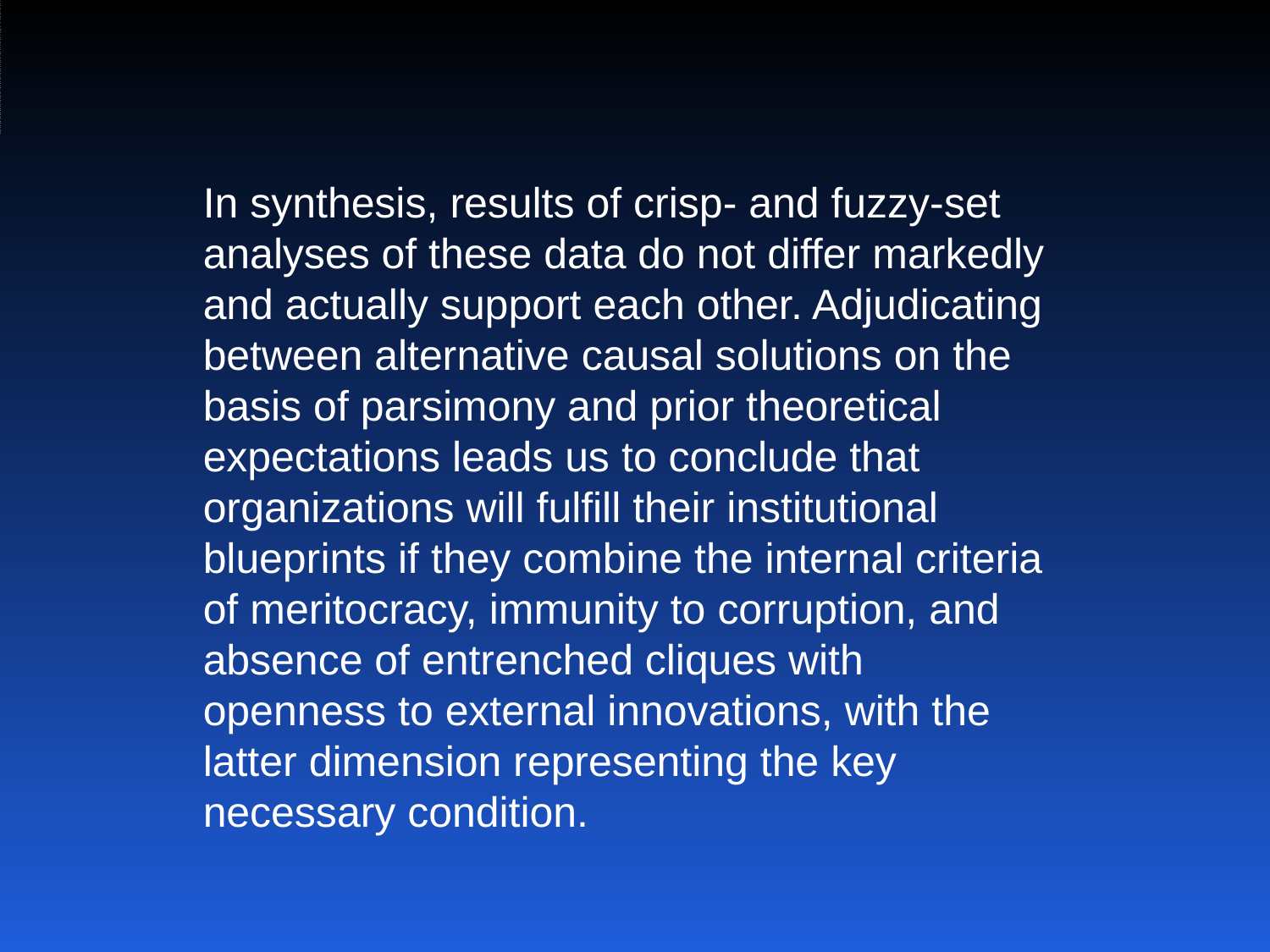

# In synthesis, results of crisp- and fuzzy-set analyses of these data do not d...
In synthesis, results of crisp- and fuzzy-set analyses of these data do not differ markedly and actually support each other. Adjudicating between alternative causal solutions on the basis of parsimony and prior theoretical expectations leads us to conclude that organizations will fulfill their institutional blueprints if they combine the internal criteria of meritocracy, immunity to corruption, and absence of entrenched cliques with openness to external innovations, with the latter dimension representing the key necessary condition.